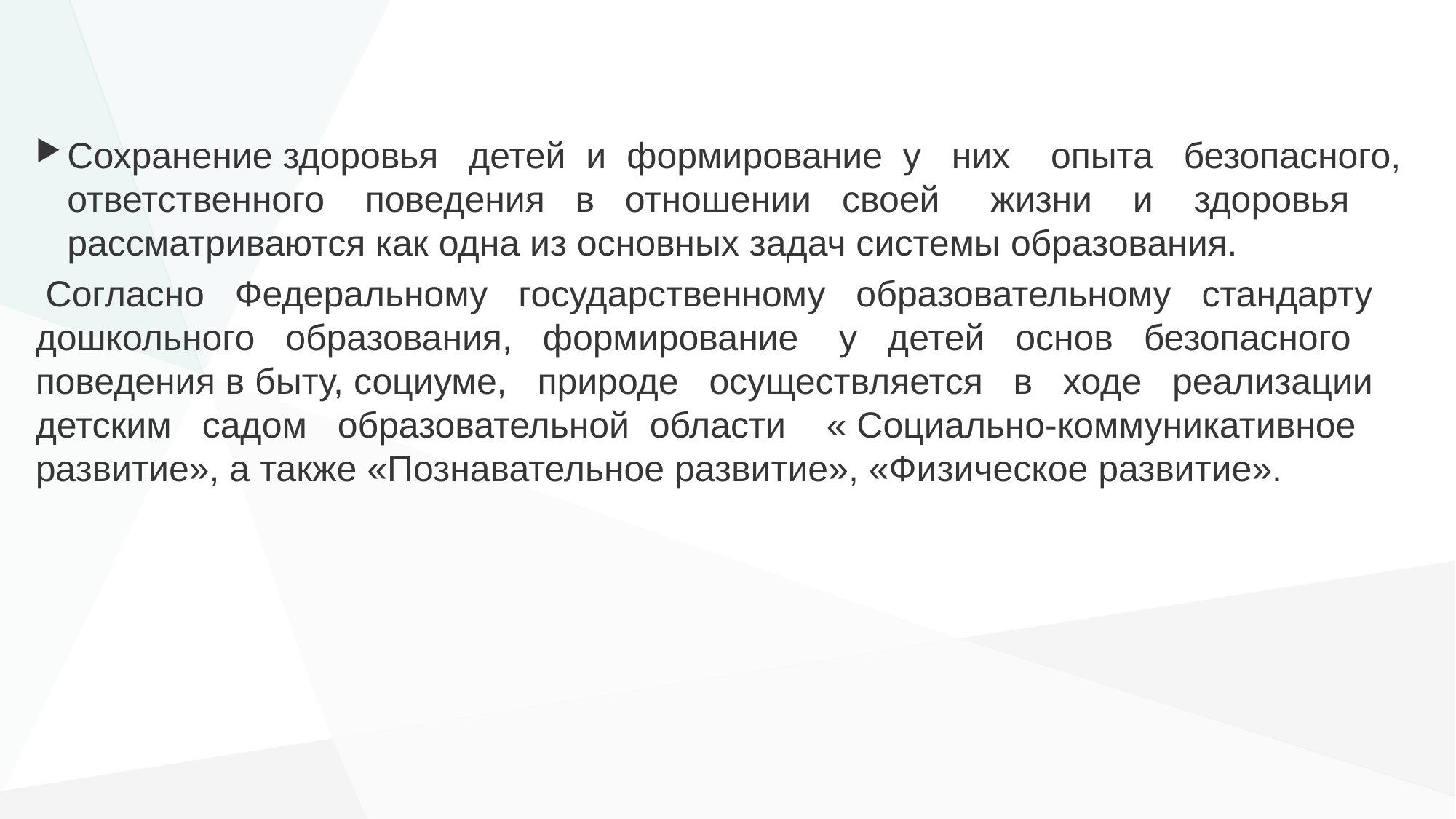

#
Сохранение здоровья   детей  и  формирование  у   них    опыта   безопасного,  ответственного    поведения   в   отношении   своей     жизни    и    здоровья    рассматриваются как одна из основных задач системы образования.
 Согласно   Федеральному   государственному   образовательному   стандарту  дошкольного   образования,   формирование    у   детей   основ   безопасного    поведения в быту, социуме,   природе   осуществляется   в   ходе   реализации   детским   садом   образовательной  области    « Социально-коммуникативное    развитие», а также «Познавательное развитие», «Физическое развитие».